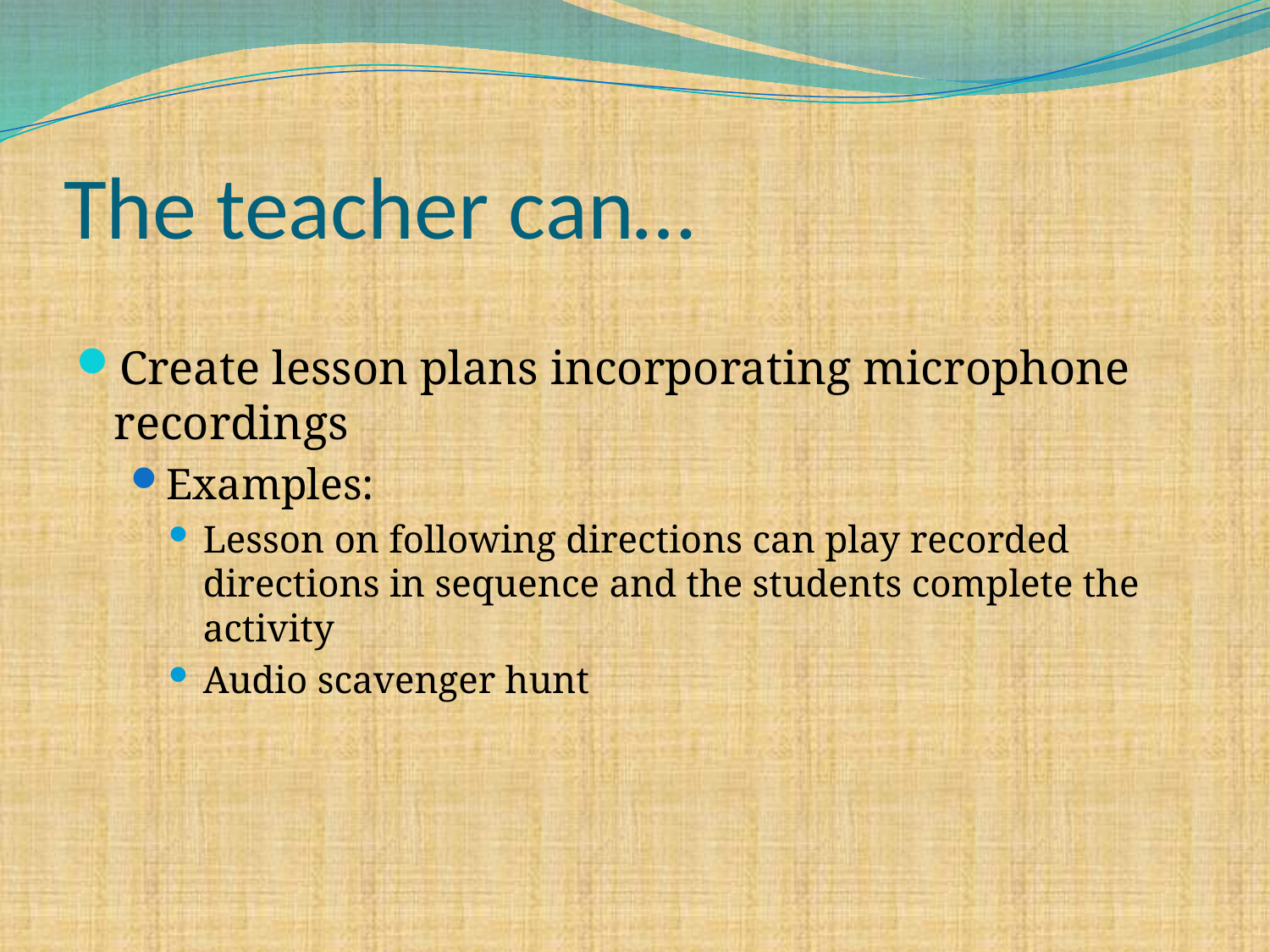

# The teacher can…

Create lesson plans incorporating microphone recordings
Examples:
Lesson on following directions can play recorded directions in sequence and the students complete the activity
Audio scavenger hunt